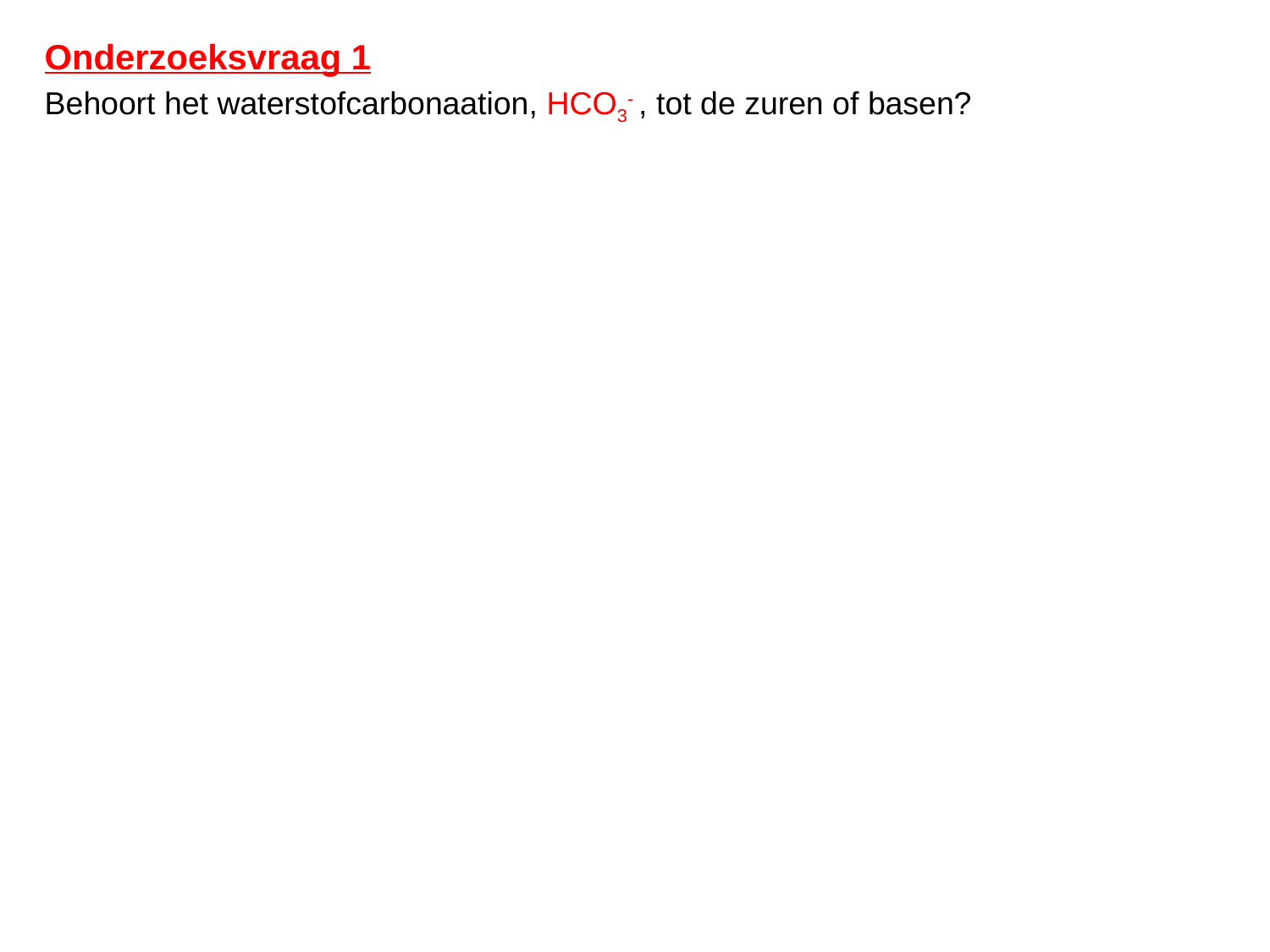

Onderzoeksvraag 1
Behoort het waterstofcarbonaation, HCO3- , tot de zuren of basen?